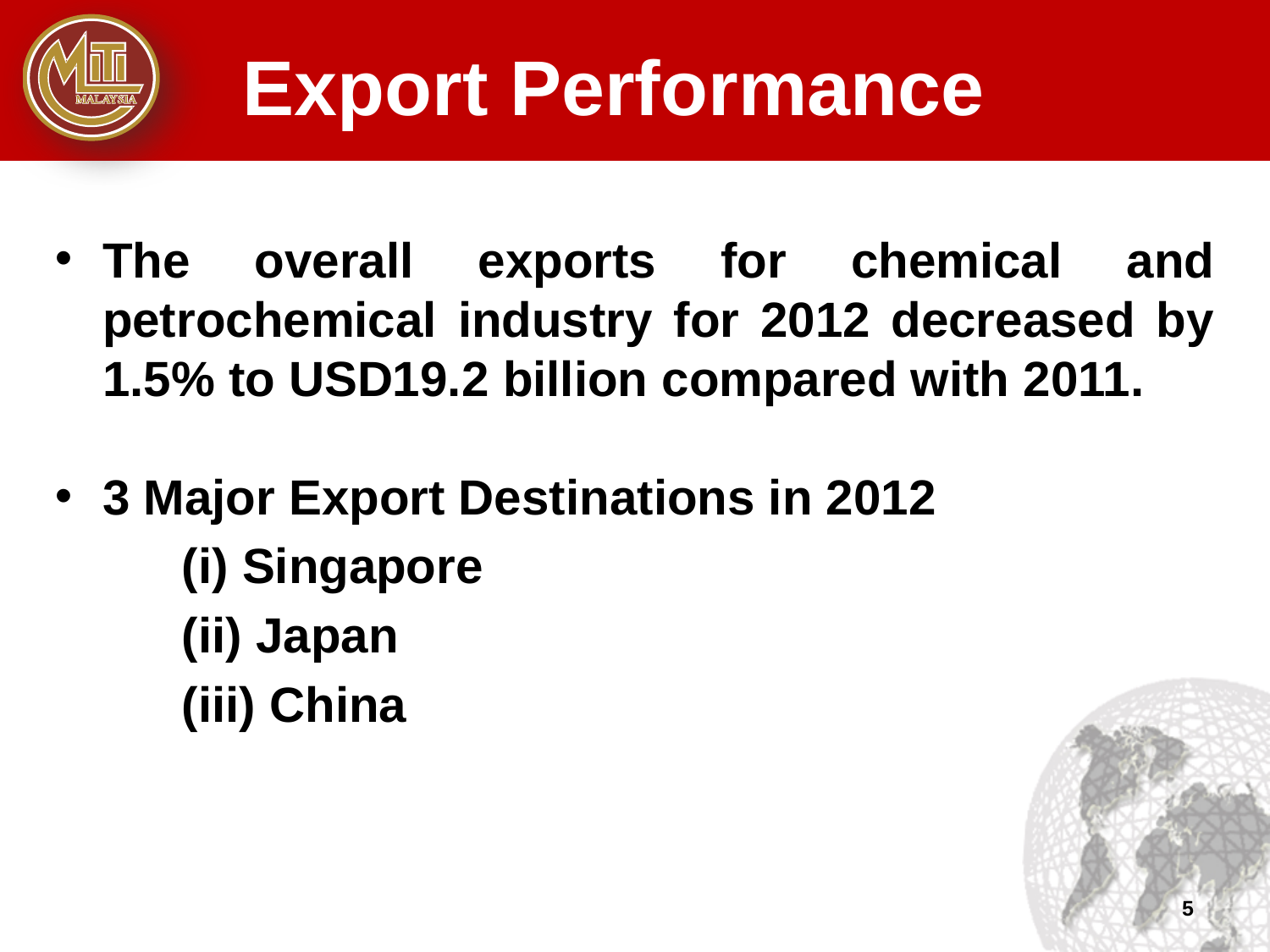

Export Performance
The overall exports for chemical and petrochemical industry for 2012 decreased by 1.5% to USD19.2 billion compared with 2011.

3 Major Export Destinations in 2012
	(i) Singapore
	(ii) Japan
	(iii) China
5